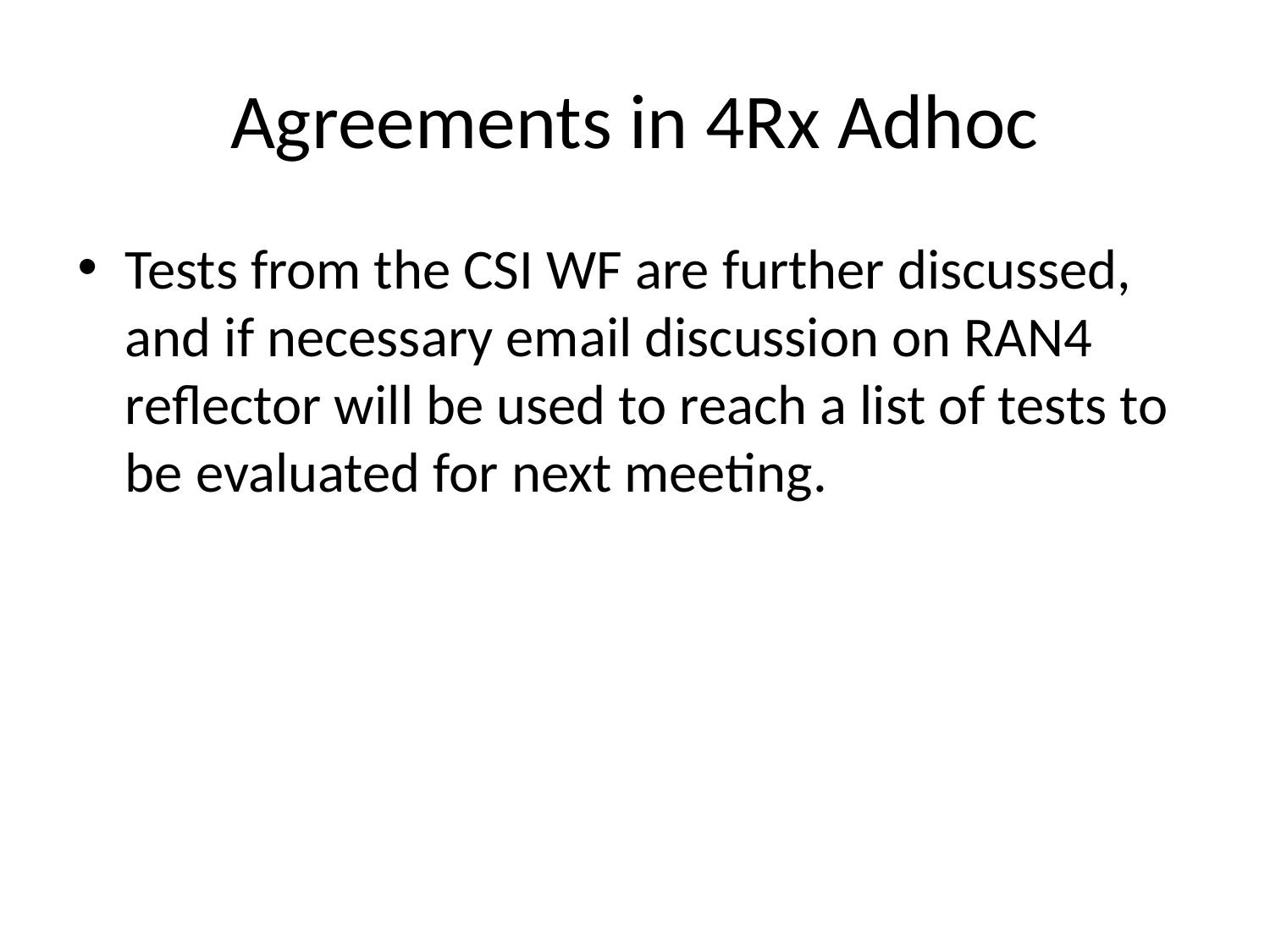

# Agreements in 4Rx Adhoc
Tests from the CSI WF are further discussed, and if necessary email discussion on RAN4 reflector will be used to reach a list of tests to be evaluated for next meeting.